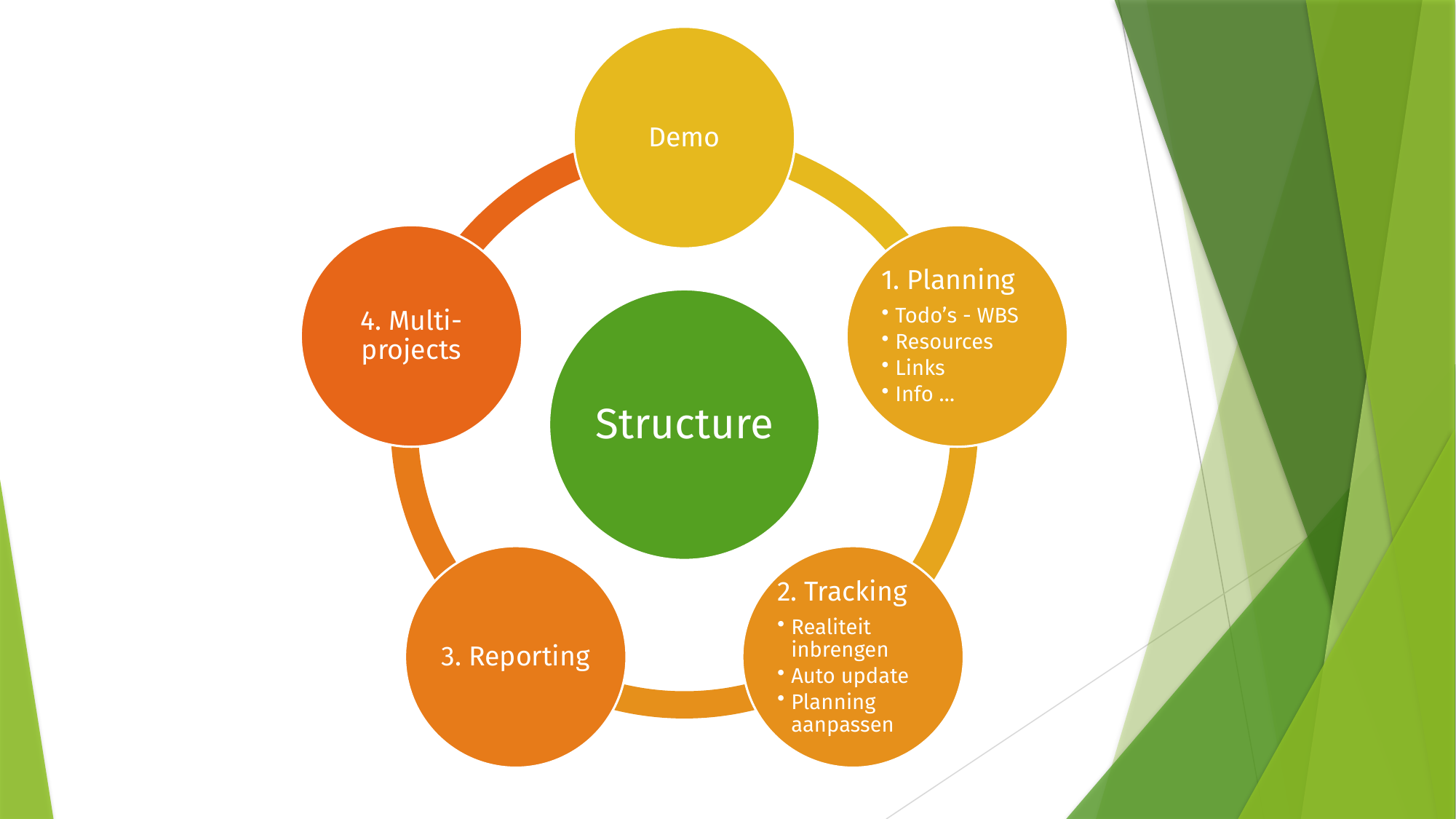

Structure
Demo
1. Planning
Todo’s - WBS
Resources
Links
Info …
2. Tracking
Realiteit inbrengen
Auto update
Planning aanpassen
3. Reporting
4. Multi-projects